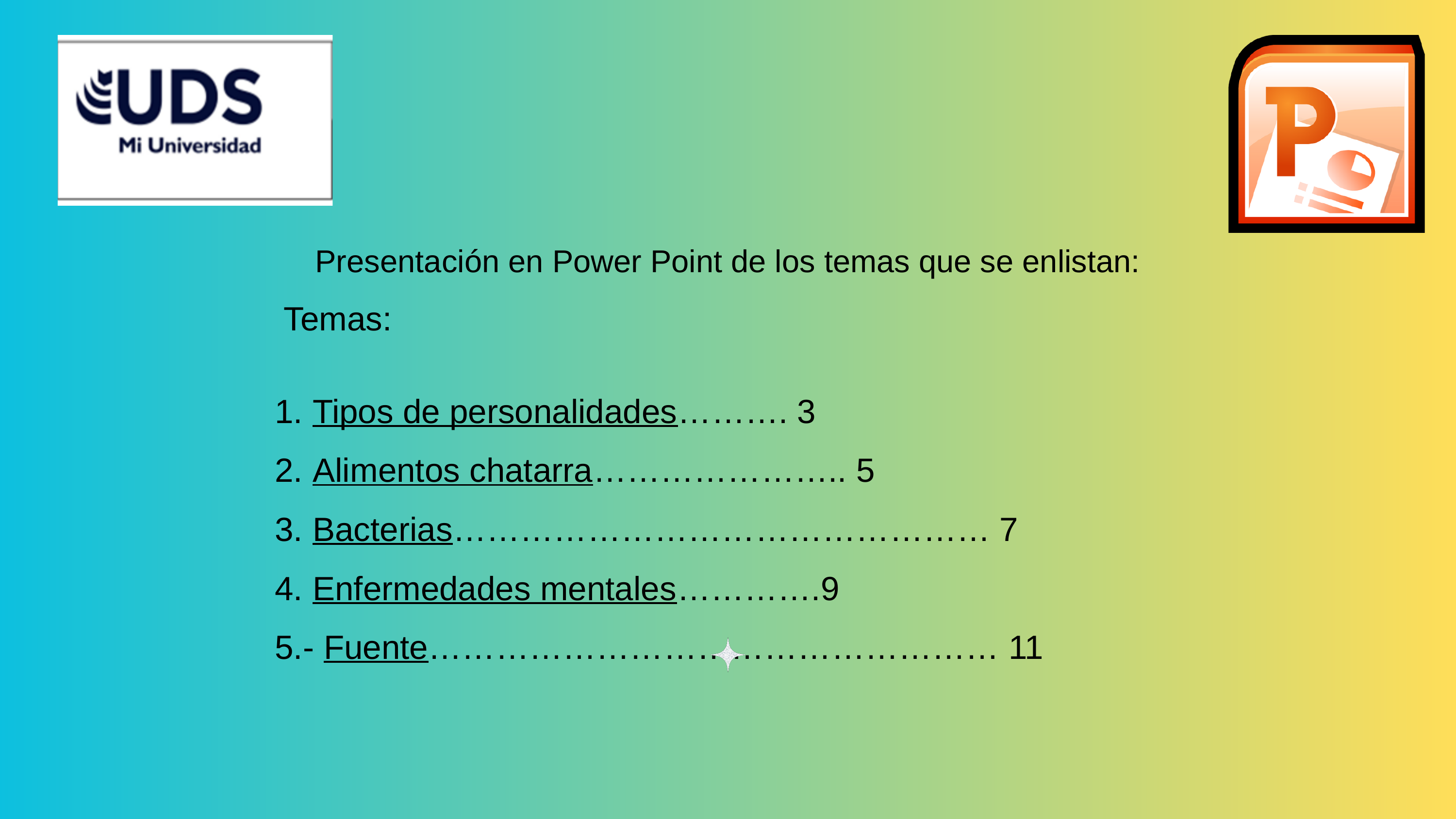

Presentación en Power Point de los temas que se enlistan:

    Temas:

 Tipos de personalidades………. 3
 Alimentos chatarra………………….. 5
 Bacterias………………………………………… 7
 Enfermedades mentales………….9
- Fuente…………………………………………… 11